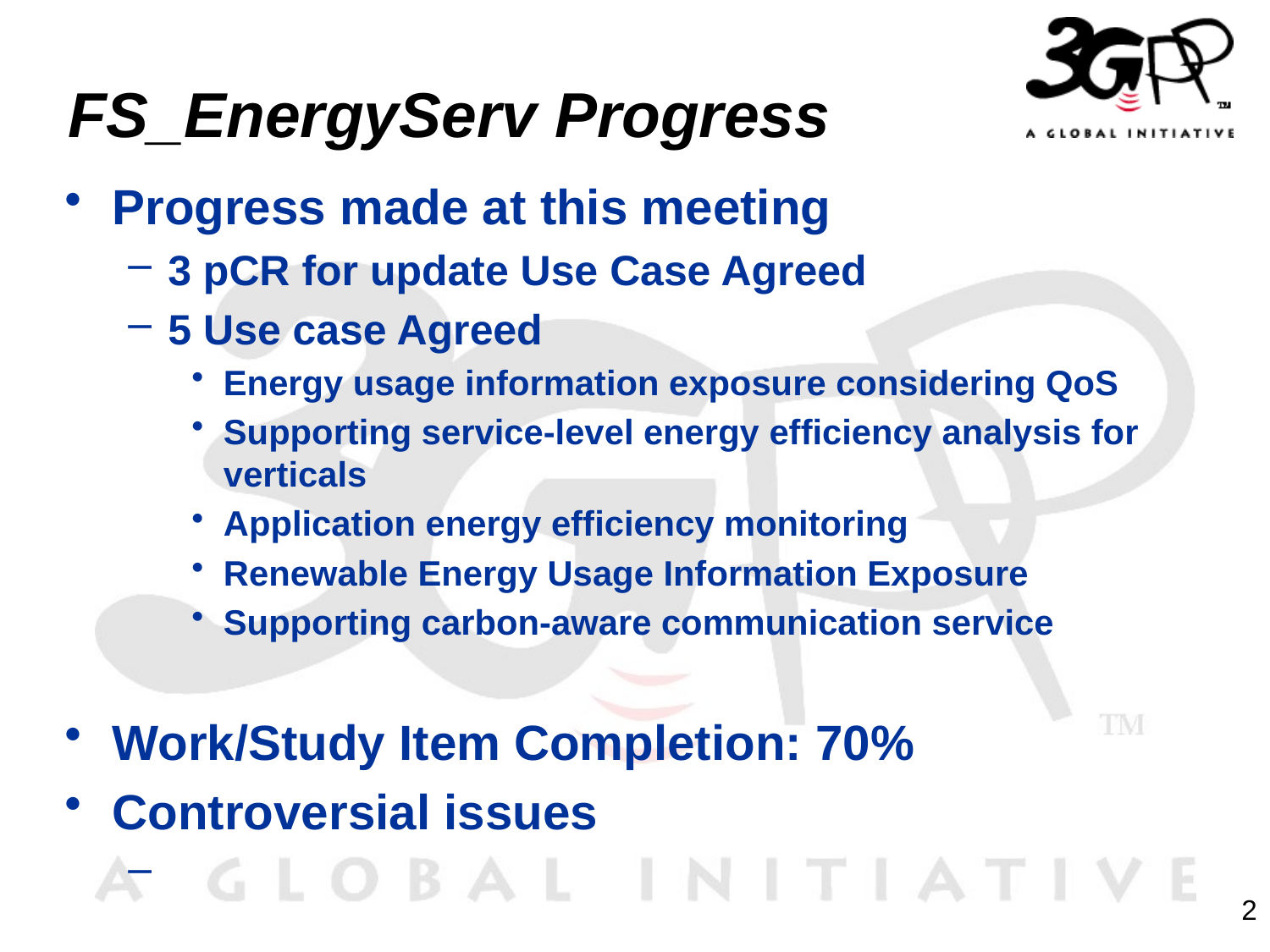

# FS_EnergyServ Progress
Progress made at this meeting
3 pCR for update Use Case Agreed
5 Use case Agreed
Energy usage information exposure considering QoS
Supporting service-level energy efficiency analysis for verticals
Application energy efficiency monitoring
Renewable Energy Usage Information Exposure
Supporting carbon-aware communication service

Work/Study Item Completion: 70%
Controversial issues

2